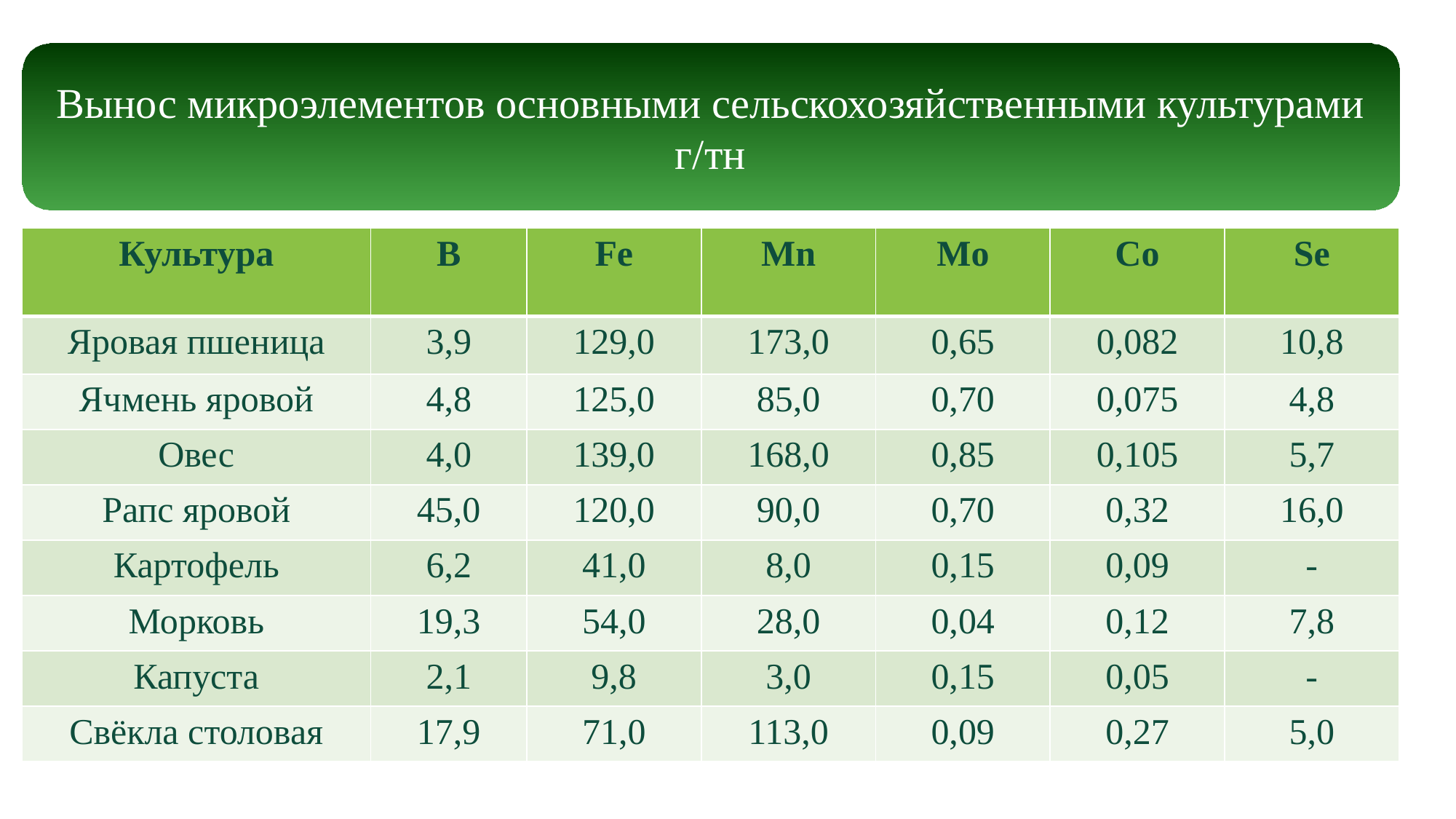

Вынос микроэлементов основными сельскохозяйственными культурами г/тн
| Культура | В | Fe | Mn | Mo | Co | Se |
| --- | --- | --- | --- | --- | --- | --- |
| Яровая пшеница | 3,9 | 129,0 | 173,0 | 0,65 | 0,082 | 10,8 |
| Ячмень яровой | 4,8 | 125,0 | 85,0 | 0,70 | 0,075 | 4,8 |
| Овес | 4,0 | 139,0 | 168,0 | 0,85 | 0,105 | 5,7 |
| Рапс яровой | 45,0 | 120,0 | 90,0 | 0,70 | 0,32 | 16,0 |
| Картофель | 6,2 | 41,0 | 8,0 | 0,15 | 0,09 | - |
| Морковь | 19,3 | 54,0 | 28,0 | 0,04 | 0,12 | 7,8 |
| Капуста | 2,1 | 9,8 | 3,0 | 0,15 | 0,05 | - |
| Свёкла столовая | 17,9 | 71,0 | 113,0 | 0,09 | 0,27 | 5,0 |